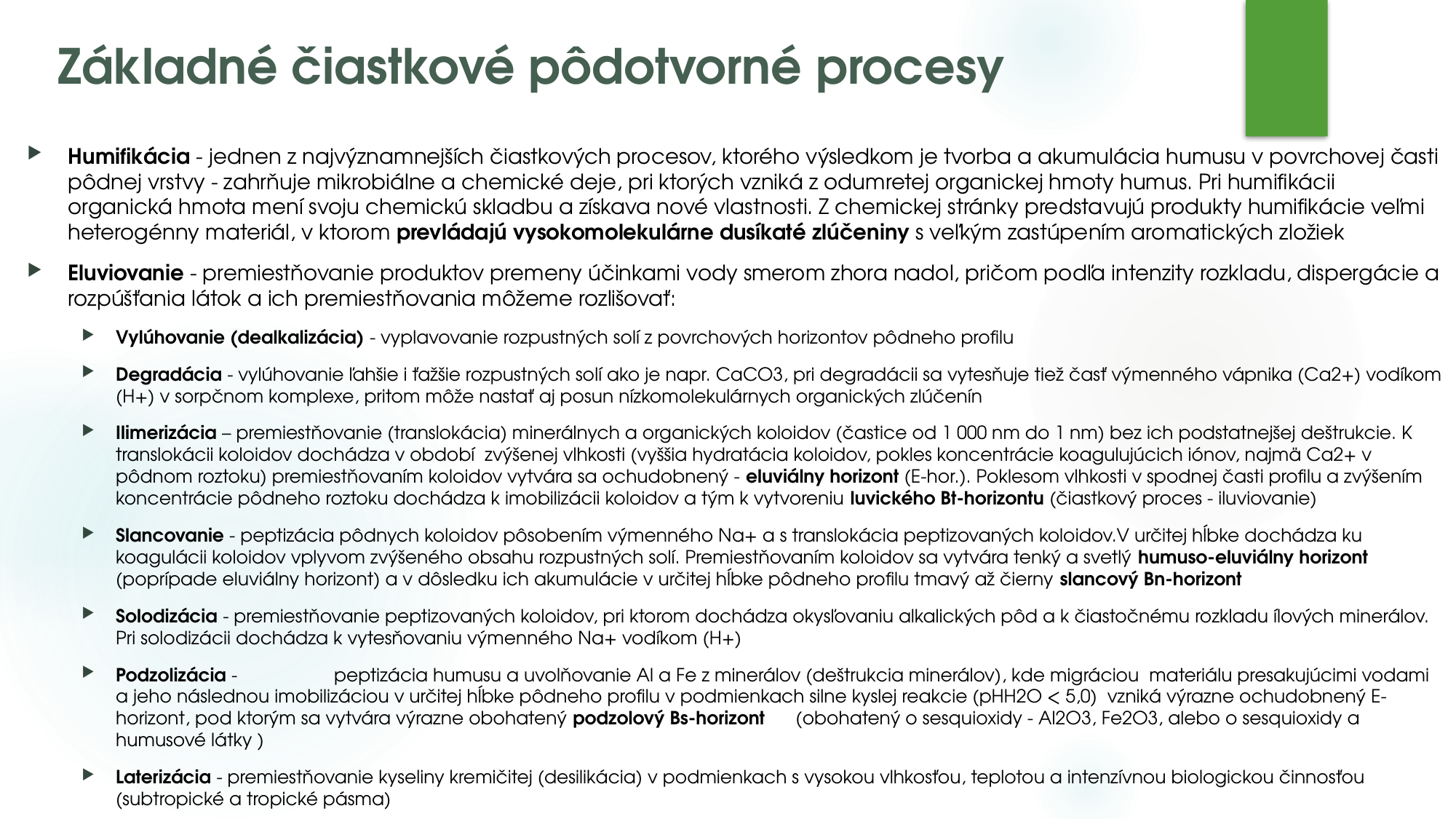

# Základné čiastkové pôdotvorné procesy
Humifikácia - jednen z najvýznamnejších čiastkových procesov, ktorého výsledkom je tvorba a akumulácia humusu v povrchovej časti pôdnej vrstvy - zahrňuje mikrobiálne a chemické deje, pri ktorých vzniká z odumretej organickej hmoty humus. Pri humifikácii organická hmota mení svoju chemickú skladbu a získava nové vlastnosti. Z chemickej stránky predstavujú produkty humifikácie veľmi heterogénny materiál, v ktorom prevládajú vysokomolekulárne dusíkaté zlúčeniny s veľkým zastúpením aromatických zložiek
Eluviovanie - premiestňovanie produktov premeny účinkami vody smerom zhora nadol, pričom podľa intenzity rozkladu, dispergácie a rozpúšťania látok a ich premiestňovania môžeme rozlišovať:
Vylúhovanie (dealkalizácia) - vyplavovanie rozpustných solí z povrchových horizontov pôdneho profilu
Degradácia - vylúhovanie ľahšie i ťažšie rozpustných solí ako je napr. CaCO3, pri degradácii sa vytesňuje tiež časť výmenného vápnika (Ca2+) vodíkom (H+) v sorpčnom komplexe, pritom môže nastať aj posun nízkomolekulárnych organických zlúčenín
Ilimerizácia – premiestňovanie (translokácia) minerálnych a organických koloidov (častice od 1 000 nm do 1 nm) bez ich podstatnejšej deštrukcie. K translokácii koloidov dochádza v období  zvýšenej vlhkosti (vyššia hydratácia koloidov, pokles koncentrácie koagulujúcich iónov, najmä Ca2+ v pôdnom roztoku) premiestňovaním koloidov vytvára sa ochudobnený - eluviálny horizont (E-hor.). Poklesom vlhkosti v spodnej časti profilu a zvýšením koncentrácie pôdneho roztoku dochádza k imobilizácii koloidov a tým k vytvoreniu luvického Bt-horizontu (čiastkový proces - iluviovanie)
Slancovanie - peptizácia pôdnych koloidov pôsobením výmenného Na+ a s translokácia peptizovaných koloidov.V určitej hĺbke dochádza ku koagulácii koloidov vplyvom zvýšeného obsahu rozpustných solí. Premiestňovaním koloidov sa vytvára tenký a svetlý humuso-eluviálny horizont (poprípade eluviálny horizont) a v dôsledku ich akumulácie v určitej hĺbke pôdneho profilu tmavý až čierny slancový Bn-horizont
Solodizácia - premiestňovanie peptizovaných koloidov, pri ktorom dochádza okysľovaniu alkalických pôd a k čiastočnému rozkladu ílových minerálov. Pri solodizácii dochádza k vytesňovaniu výmenného Na+ vodíkom (H+)
Podzolizácia -	peptizácia humusu a uvolňovanie Al a Fe z minerálov (deštrukcia minerálov), kde migráciou  materiálu presakujúcimi vodami a jeho následnou imobilizáciou v určitej hĺbke pôdneho profilu v podmienkach silne kyslej reakcie (pHH2O < 5,0)  vzniká výrazne ochudobnený E-horizont, pod ktorým sa vytvára výrazne obohatený podzolový Bs-horizont      (obohatený o sesquioxidy - Al2O3, Fe2O3, alebo o sesquioxidy a humusové látky )
Laterizácia - premiestňovanie kyseliny kremičitej (desilikácia) v podmienkach s vysokou vlhkosťou, teplotou a intenzívnou biologickou činnosťou (subtropické a tropické pásma)